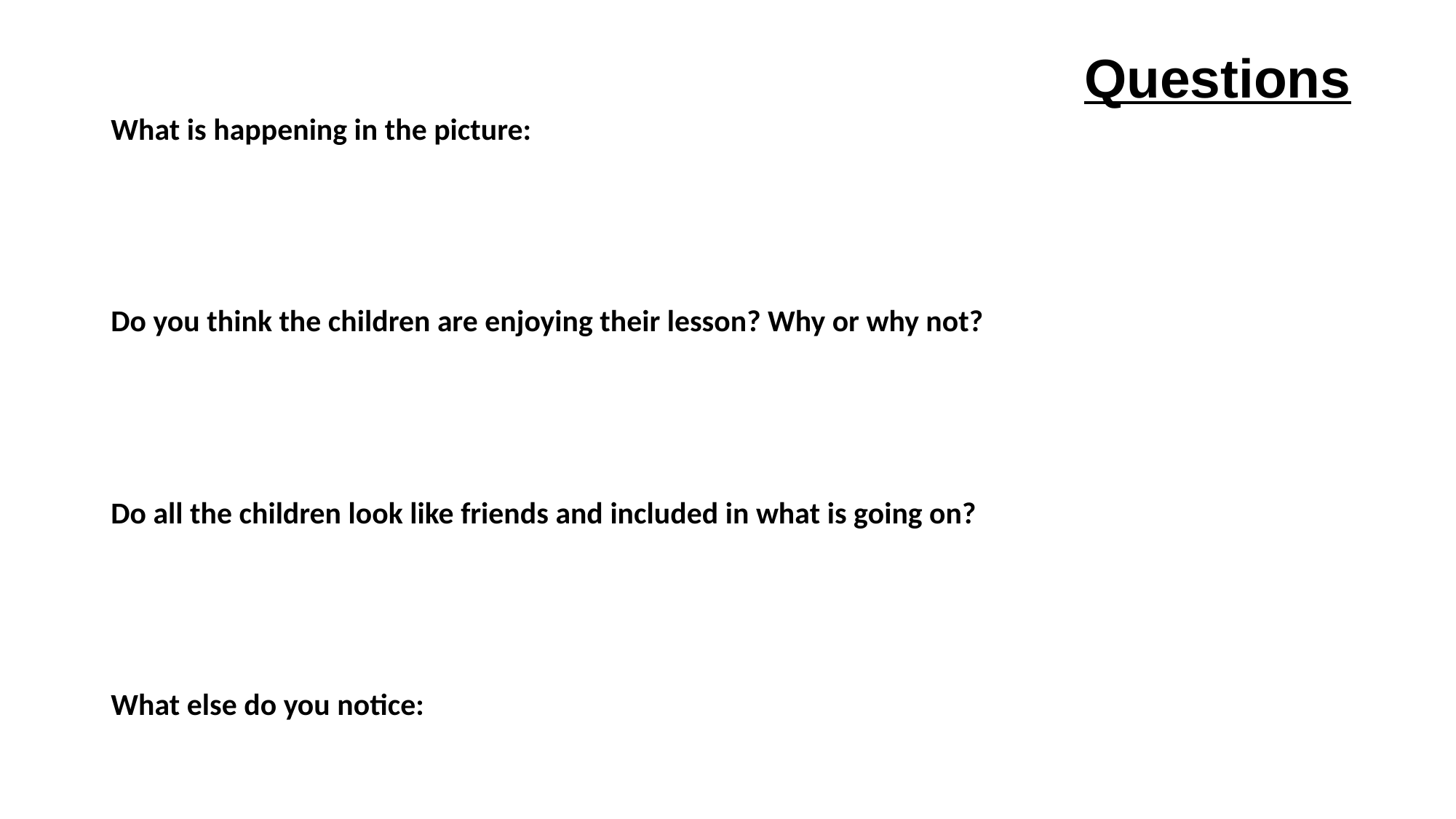

Class in rows: Questions
Questions
What is happening in the picture:

Do you think the children are enjoying their lesson? Why or why not?

Do all the children look like friends and included in what is going on?

What else do you notice: